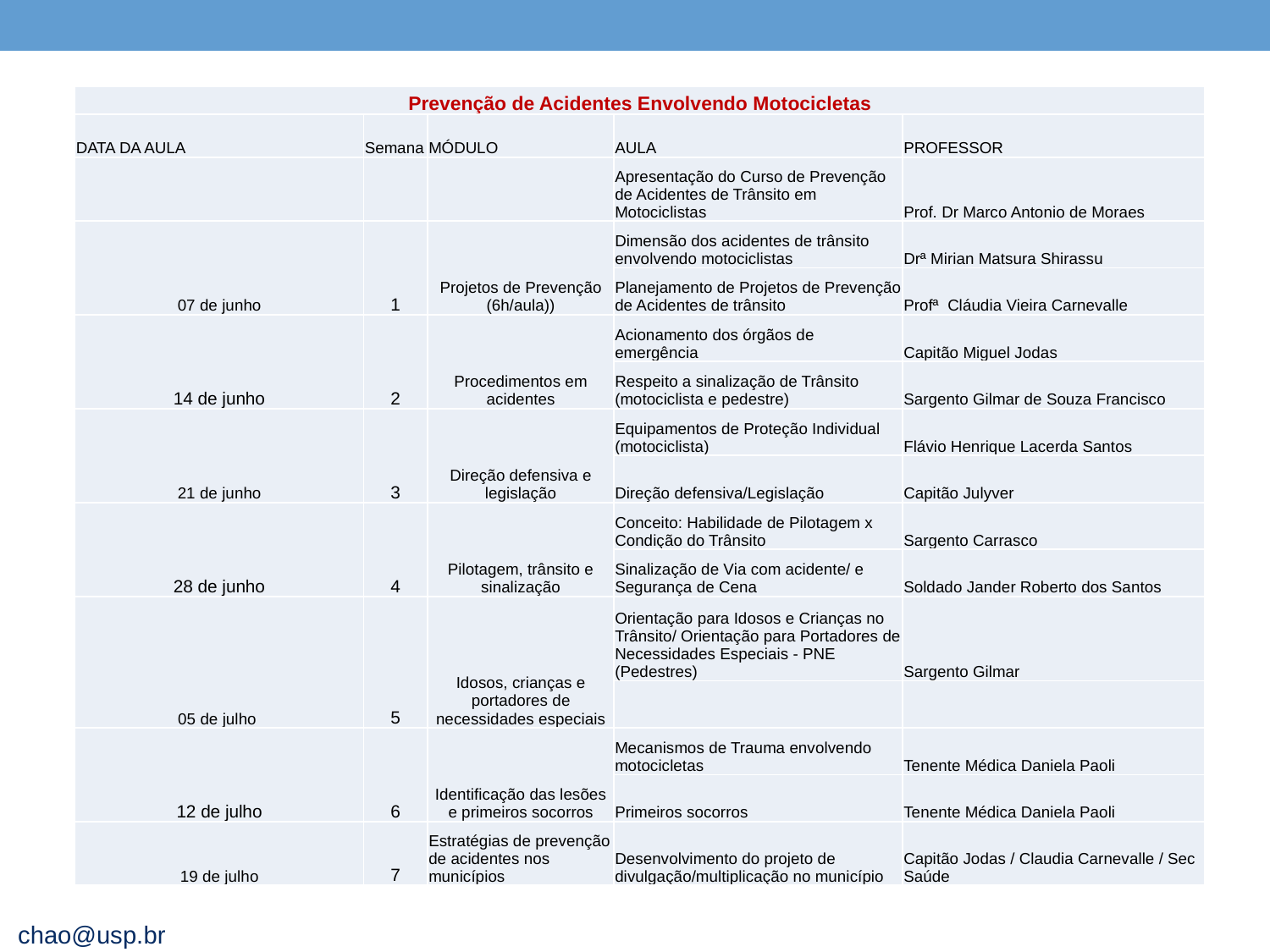

| Prevenção de Acidentes Envolvendo Motocicletas |  |  |  |  |
| --- | --- | --- | --- | --- |
| DATA DA AULA | Semana | MÓDULO | AULA | PROFESSOR |
|  |  |  | Apresentação do Curso de Prevenção de Acidentes de Trânsito em Motociclistas | Prof. Dr Marco Antonio de Moraes |
| 07 de junho | 1 | Projetos de Prevenção (6h/aula)) | Dimensão dos acidentes de trânsito envolvendo motociclistas | Drª Mirian Matsura Shirassu |
|  |  |  | Planejamento de Projetos de Prevenção de Acidentes de trânsito | Profª  Cláudia Vieira Carnevalle |
| 14 de junho | 2 | Procedimentos em acidentes | Acionamento dos órgãos de emergência | Capitão Miguel Jodas |
|  |  |  | Respeito a sinalização de Trânsito (motociclista e pedestre) | Sargento Gilmar de Souza Francisco |
| 21 de junho | 3 | Direção defensiva e legislação | Equipamentos de Proteção Individual (motociclista) | Flávio Henrique Lacerda Santos |
|  |  |  | Direção defensiva/Legislação | Capitão Julyver |
| 28 de junho | 4 | Pilotagem, trânsito e sinalização | Conceito: Habilidade de Pilotagem x Condição do Trânsito | Sargento Carrasco |
|  |  |  | Sinalização de Via com acidente/ e Segurança de Cena | Soldado Jander Roberto dos Santos |
| 05 de julho | 5 | Idosos, crianças e portadores de necessidades especiais | Orientação para Idosos e Crianças no Trânsito/ Orientação para Portadores de Necessidades Especiais - PNE (Pedestres) | Sargento Gilmar |
|  |  |  |  |  |
| 12 de julho | 6 | Identificação das lesões e primeiros socorros | Mecanismos de Trauma envolvendo motocicletas | Tenente Médica Daniela Paoli |
|  |  |  | Primeiros socorros | Tenente Médica Daniela Paoli |
| 19 de julho | 7 | Estratégias de prevenção de acidentes nos municípios | Desenvolvimento do projeto de divulgação/multiplicação no município | Capitão Jodas / Claudia Carnevalle / Sec Saúde |